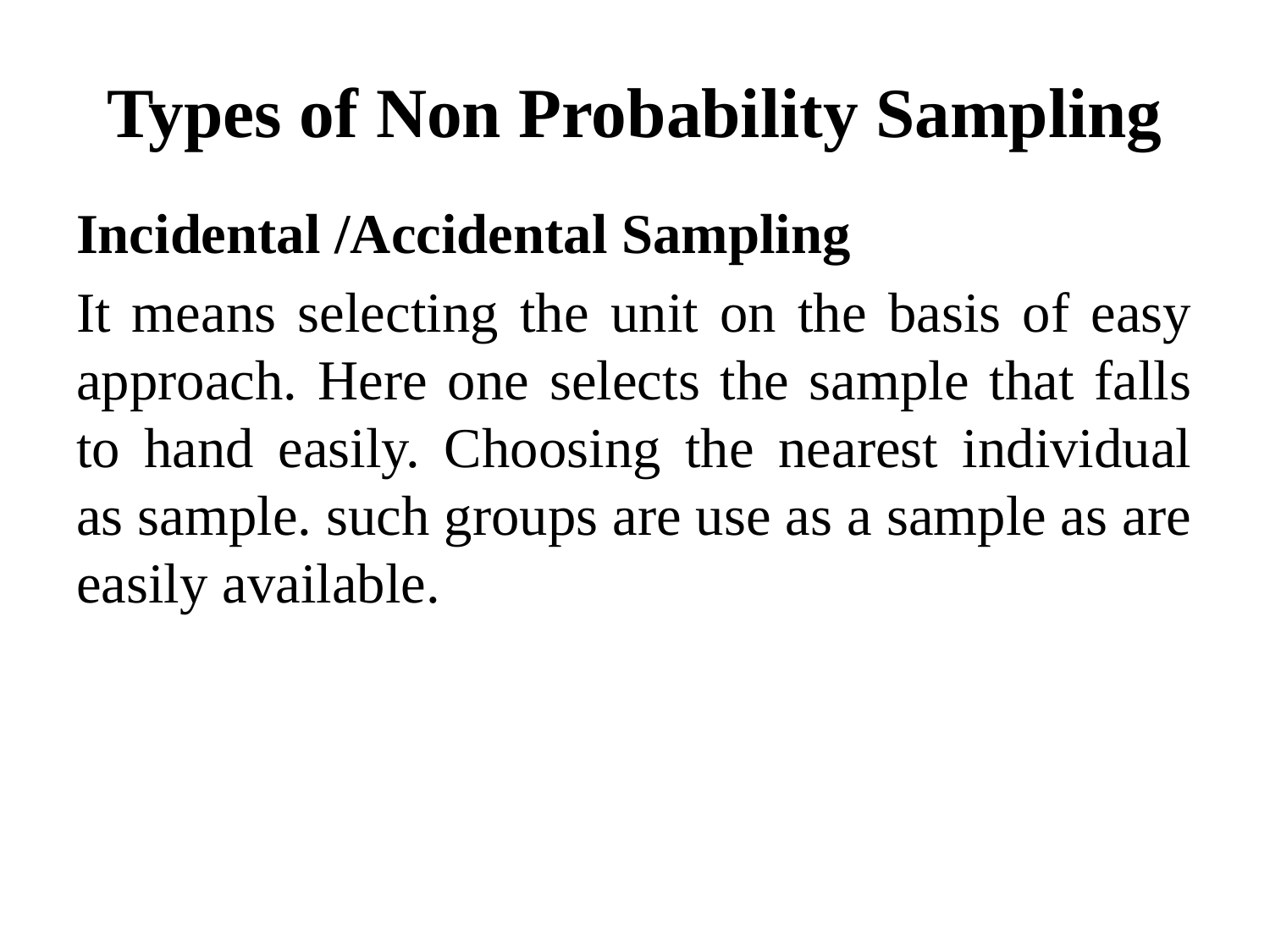

# Types of Non Probability Sampling
Incidental /Accidental Sampling
It means selecting the unit on the basis of easy approach. Here one selects the sample that falls to hand easily. Choosing the nearest individual as sample. such groups are use as a sample as are easily available.